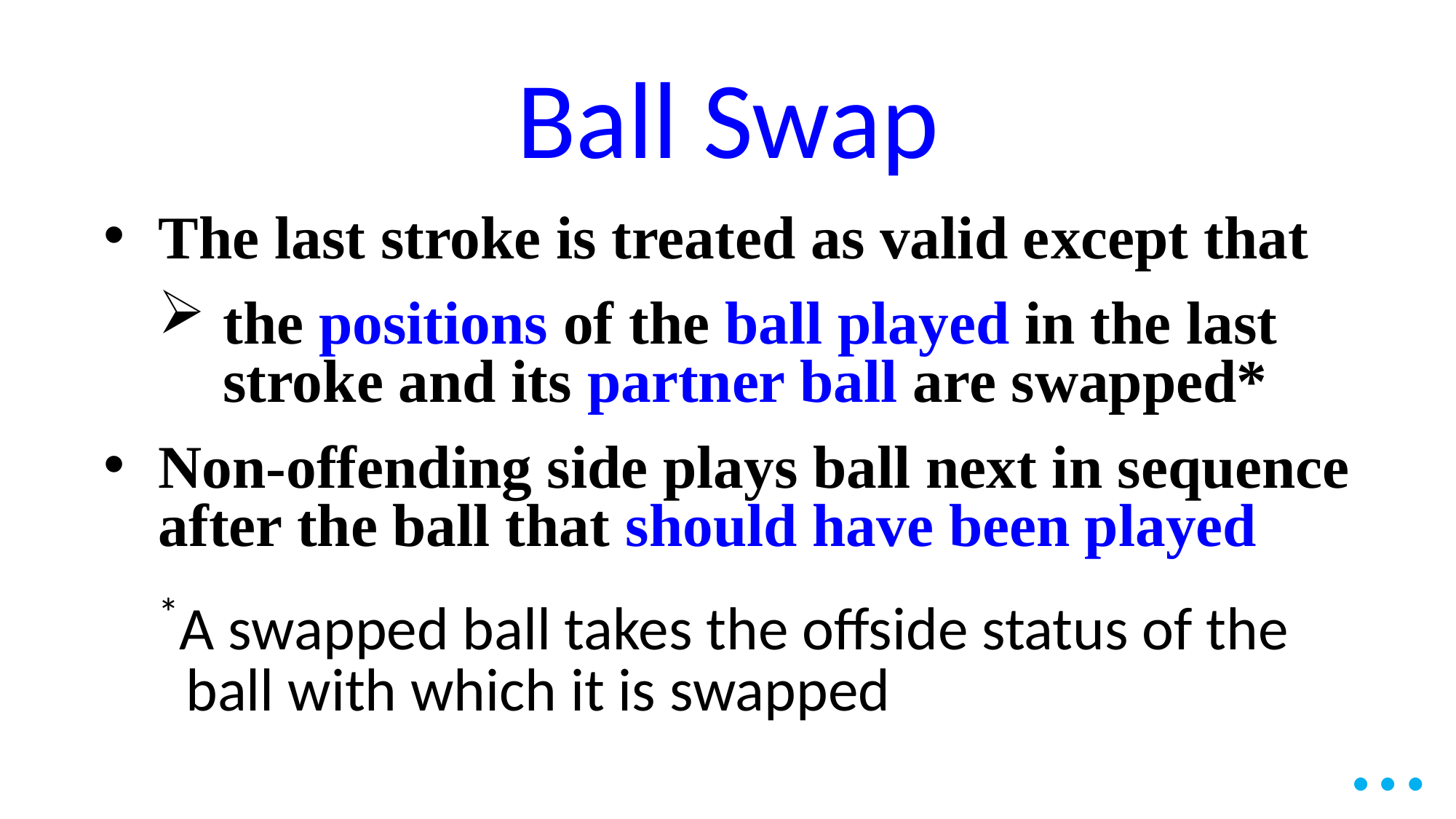

# Ball Swap
The last stroke is treated as valid except that
the positions of the ball played in the last stroke and its partner ball are swapped*
Non-offending side plays ball next in sequence after the ball that should have been played
*A swapped ball takes the offside status of the
  ball with which it is swapped
…